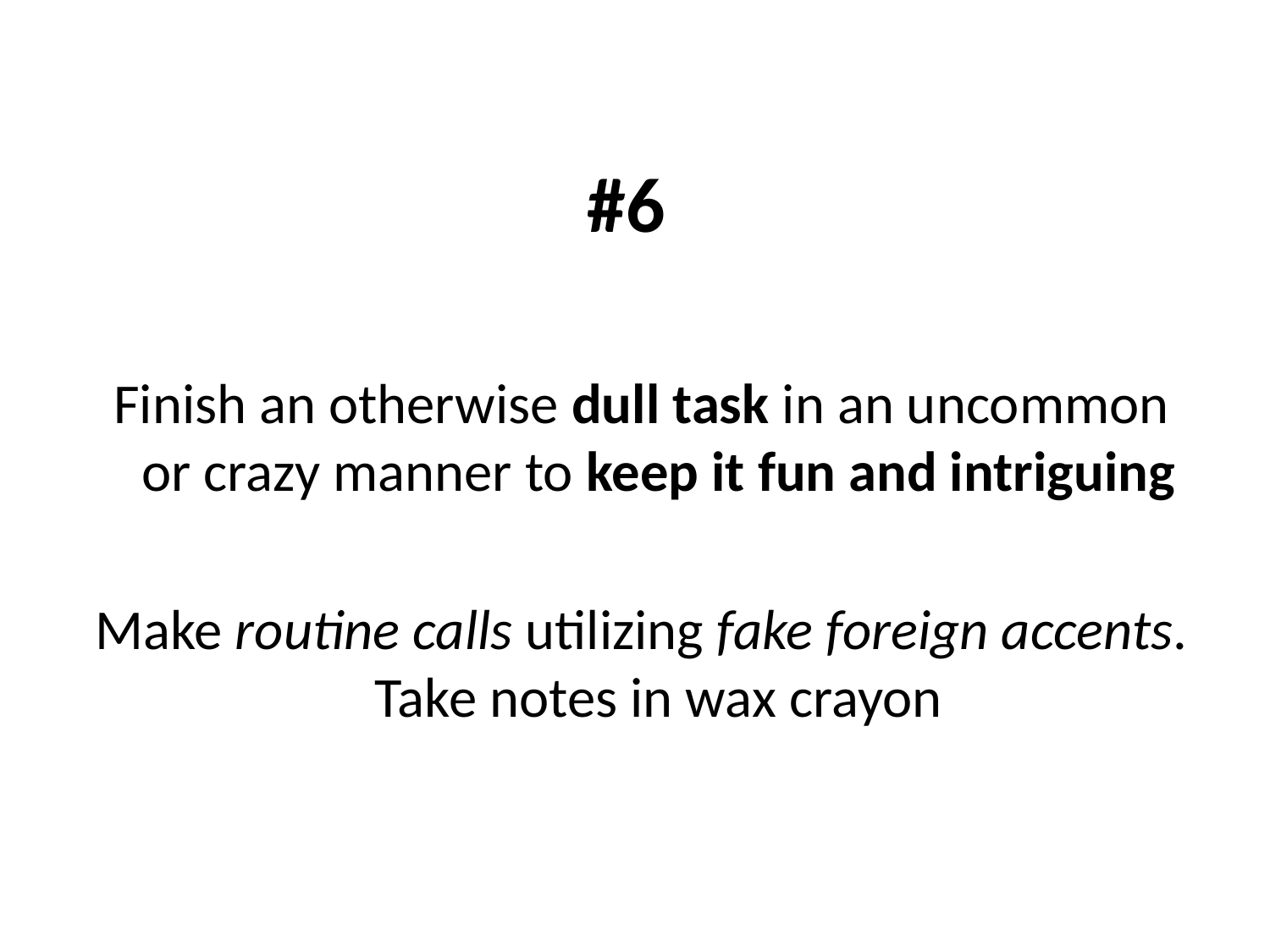

#6

 Finish an otherwise dull task in an uncommon or crazy manner to keep it fun and intriguing

 Make routine calls utilizing fake foreign accents. Take notes in wax crayon